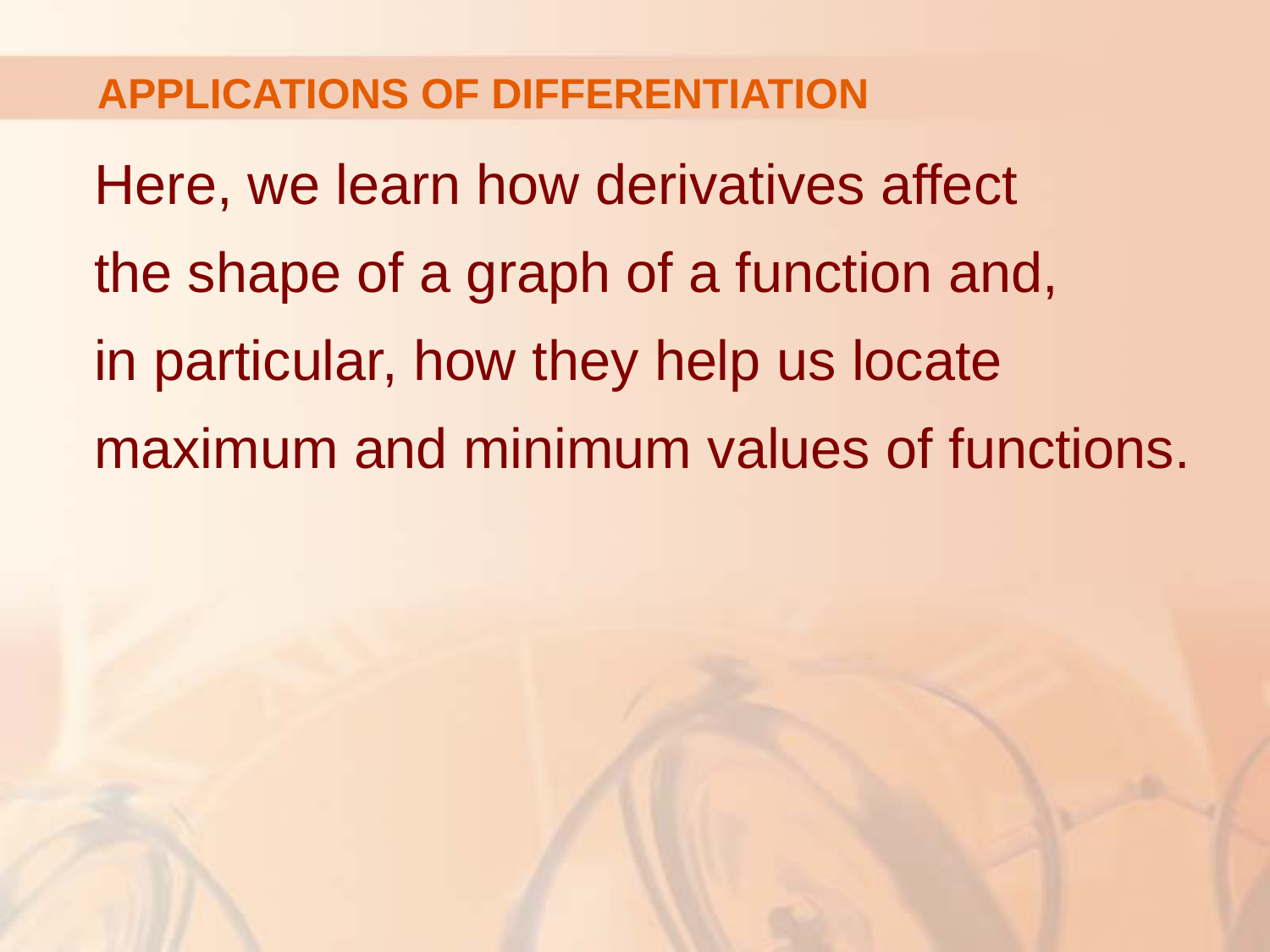

# APPLICATIONS OF DIFFERENTIATION
Here, we learn how derivatives affect
the shape of a graph of a function and,
in particular, how they help us locate maximum and minimum values of functions.